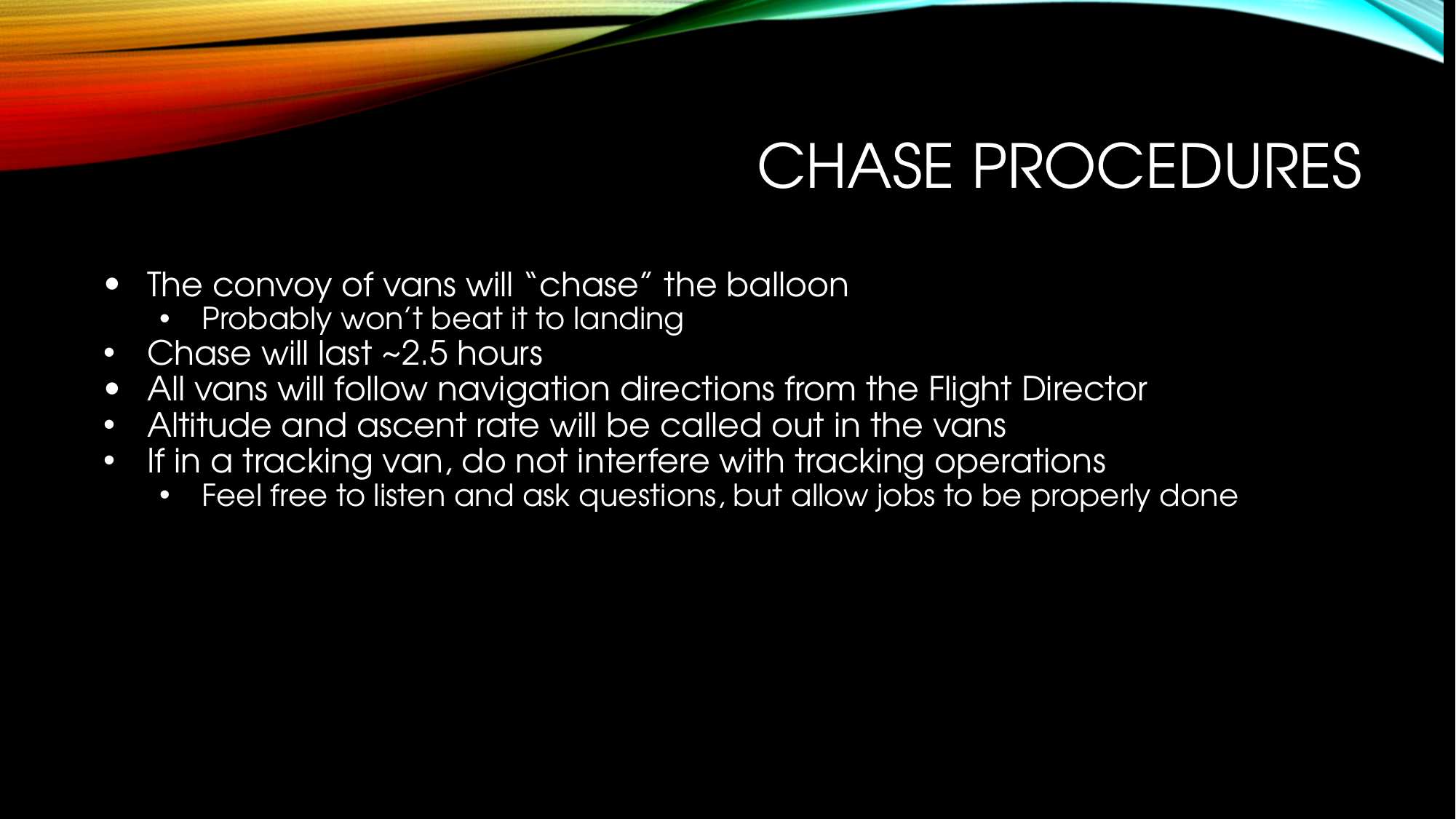

# CHASE PROCEDURES
The convoy of vans will “chase” the balloon
Probably won’t beat it to landing
Chase will last ~2.5 hours
All vans will follow navigation directions from the Flight Director
Altitude and ascent rate will be called out in the vans
If in a tracking van, do not interfere with tracking operations
Feel free to listen and ask questions, but allow jobs to be properly done